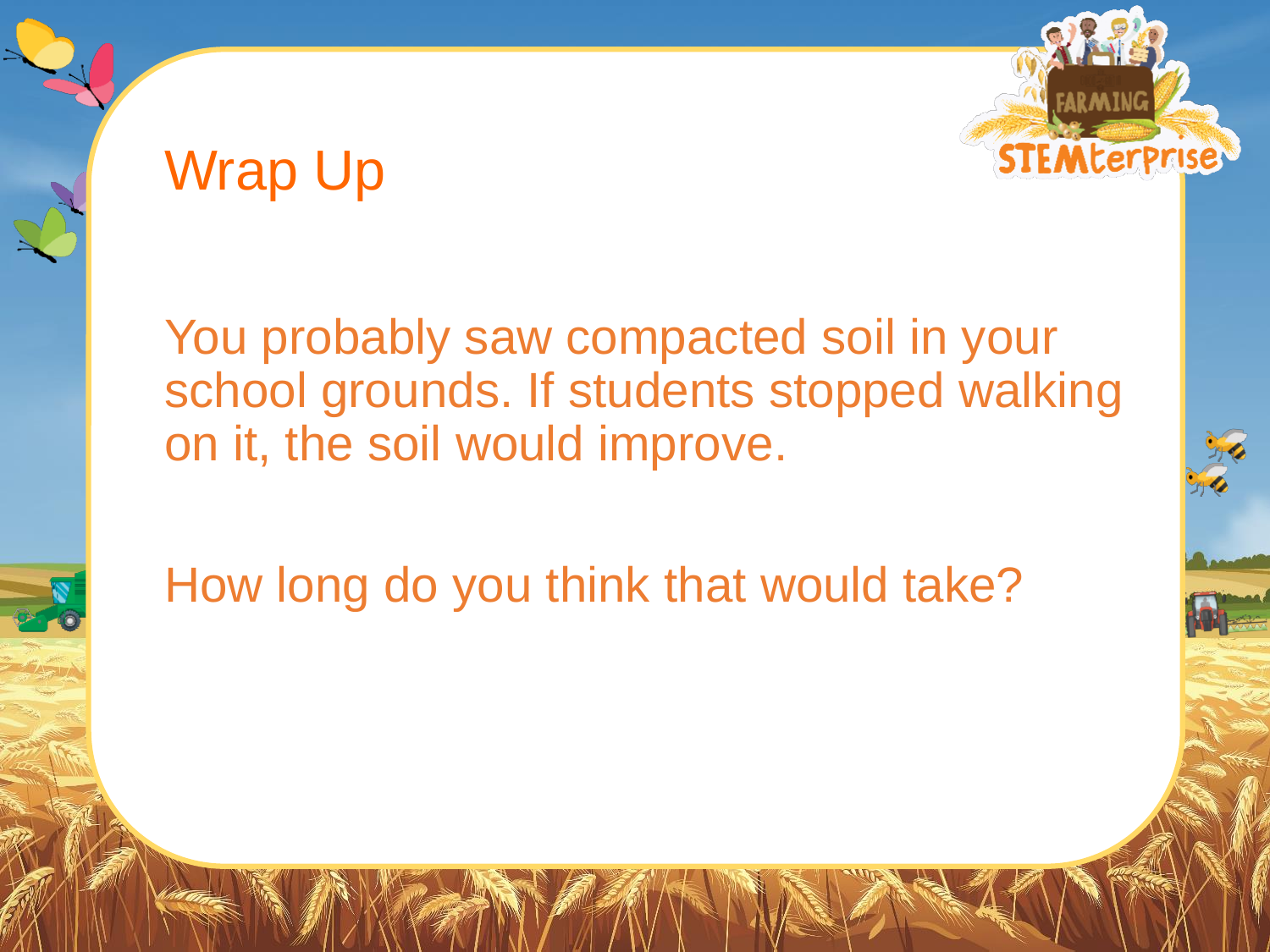

# Wrap Up

You probably saw compacted soil in your school grounds. If students stopped walking on it, the soil would improve.

How long do you think that would take?